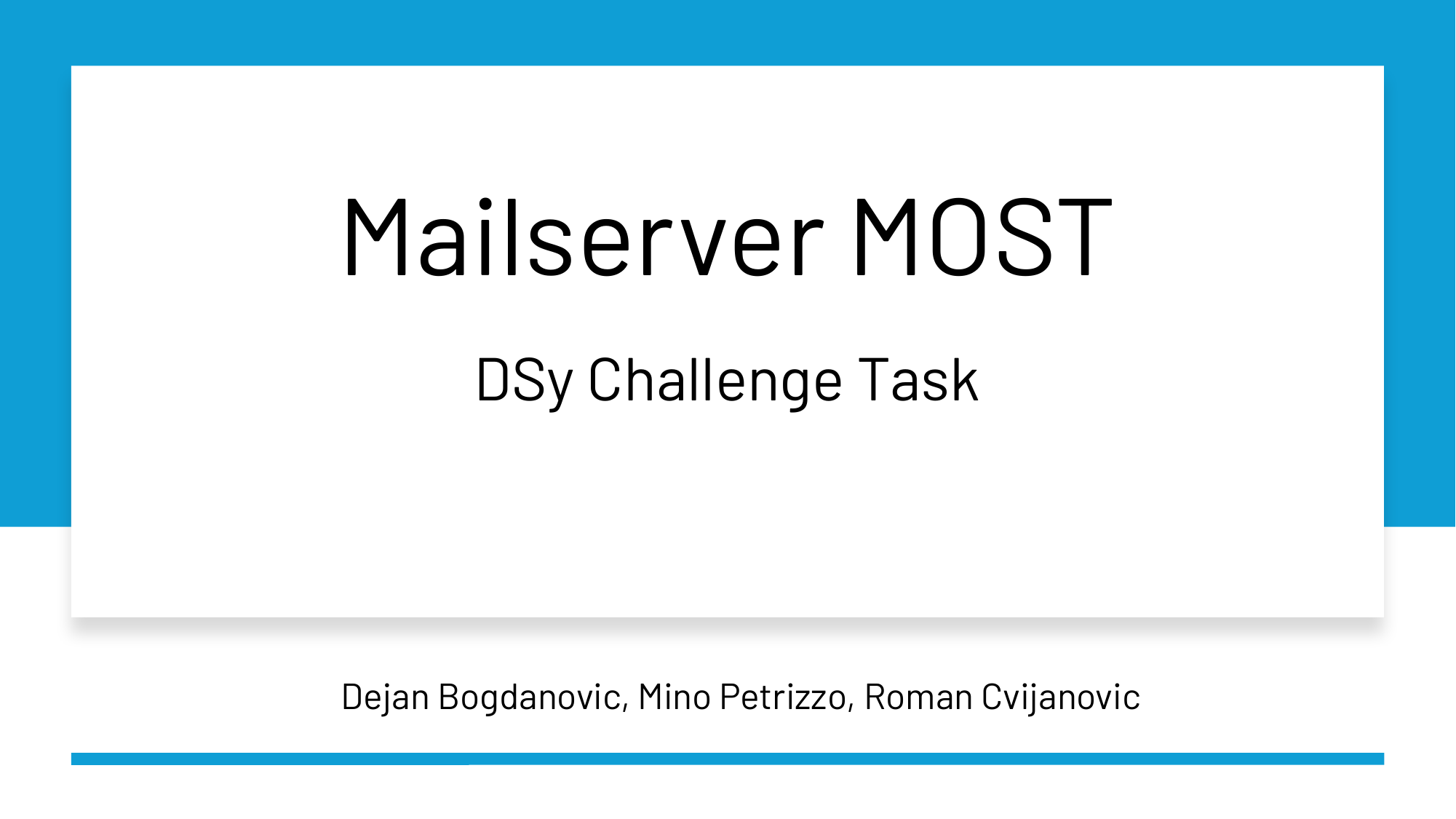

# Mailserver MOST
DSy Challenge Task
Dejan Bogdanovic, Mino Petrizzo, Roman Cvijanovic